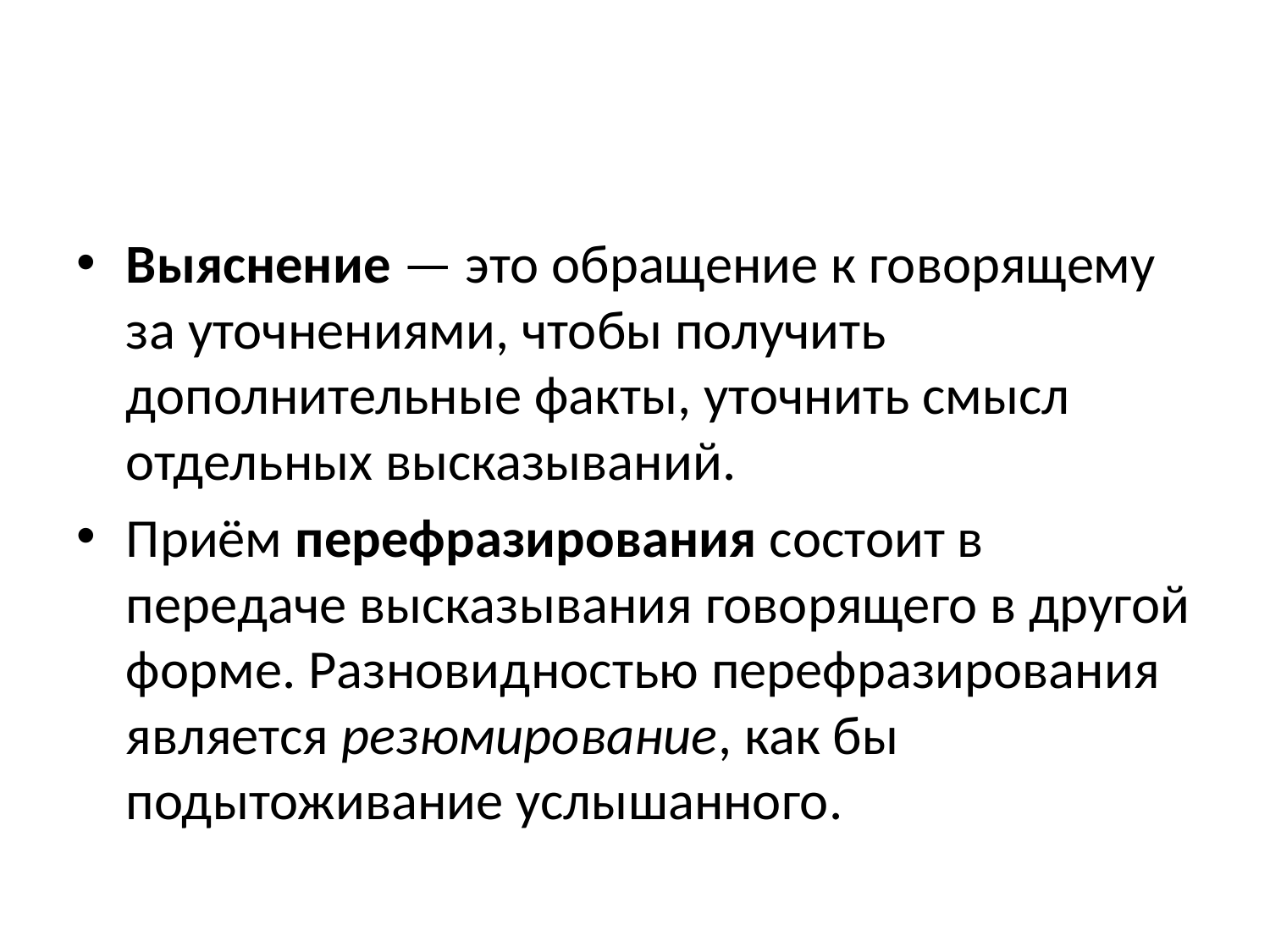

#
Выяснение — это обращение к говорящему за уточнениями, чтобы получить дополнительные факты, уточнить смысл отдельных высказываний.
Приём перефразирования состоит в передаче высказывания говорящего в другой форме. Разновидностью перефразирования является резюмирование, как бы подытоживание услышанного.